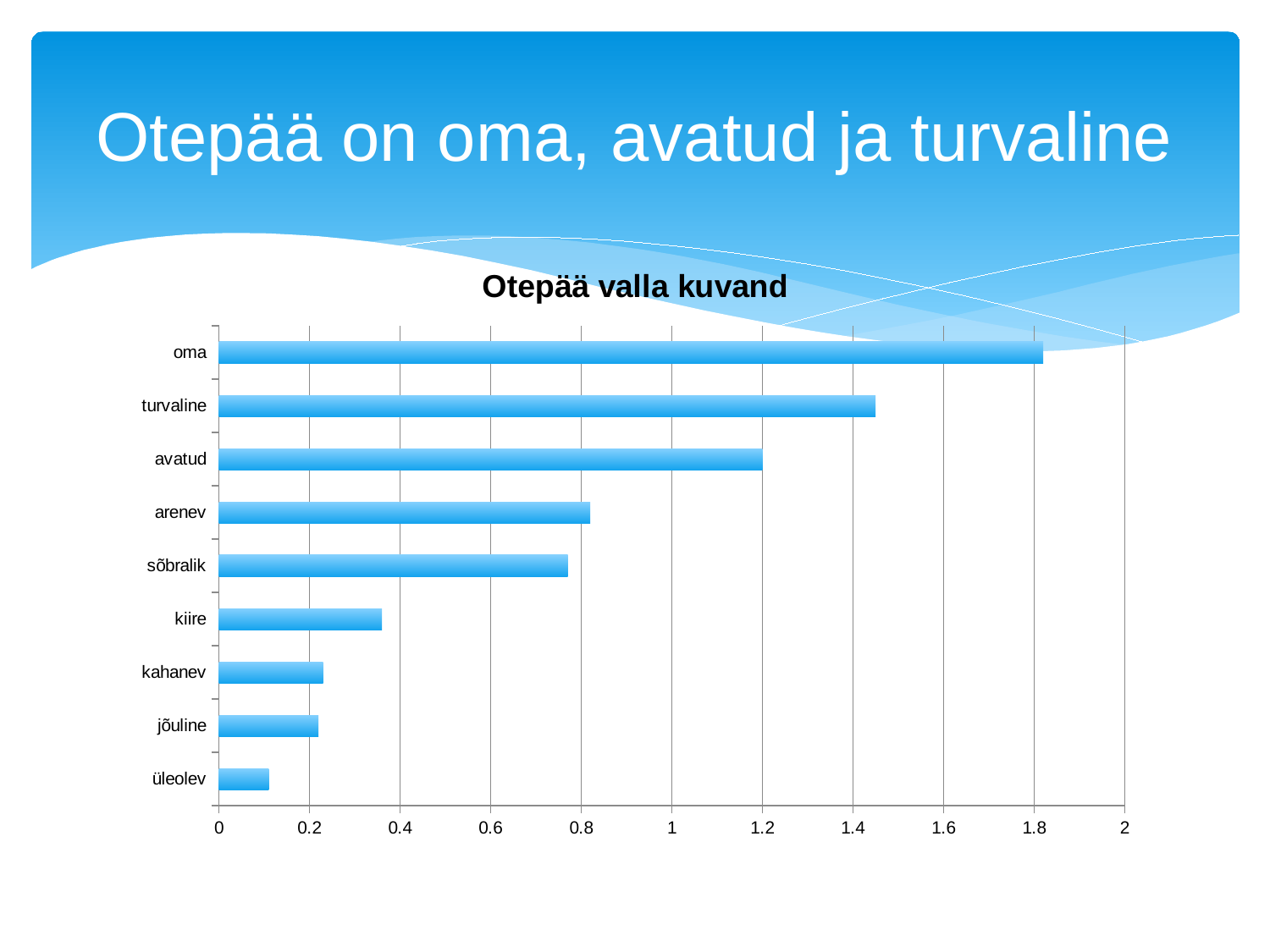

# Otepää on oma, avatud ja turvaline

### Chart: Otepää valla kuvand

| Category |  |
|---|---|
| üleolev | 0.11 |
| jõuline | 0.22 |
| kahanev | 0.23 |
| kiire | 0.36 |
| sõbralik | 0.77 |
| arenev | 0.82 |
| avatud | 1.2 |
| turvaline | 1.45 |
| oma | 1.82 |